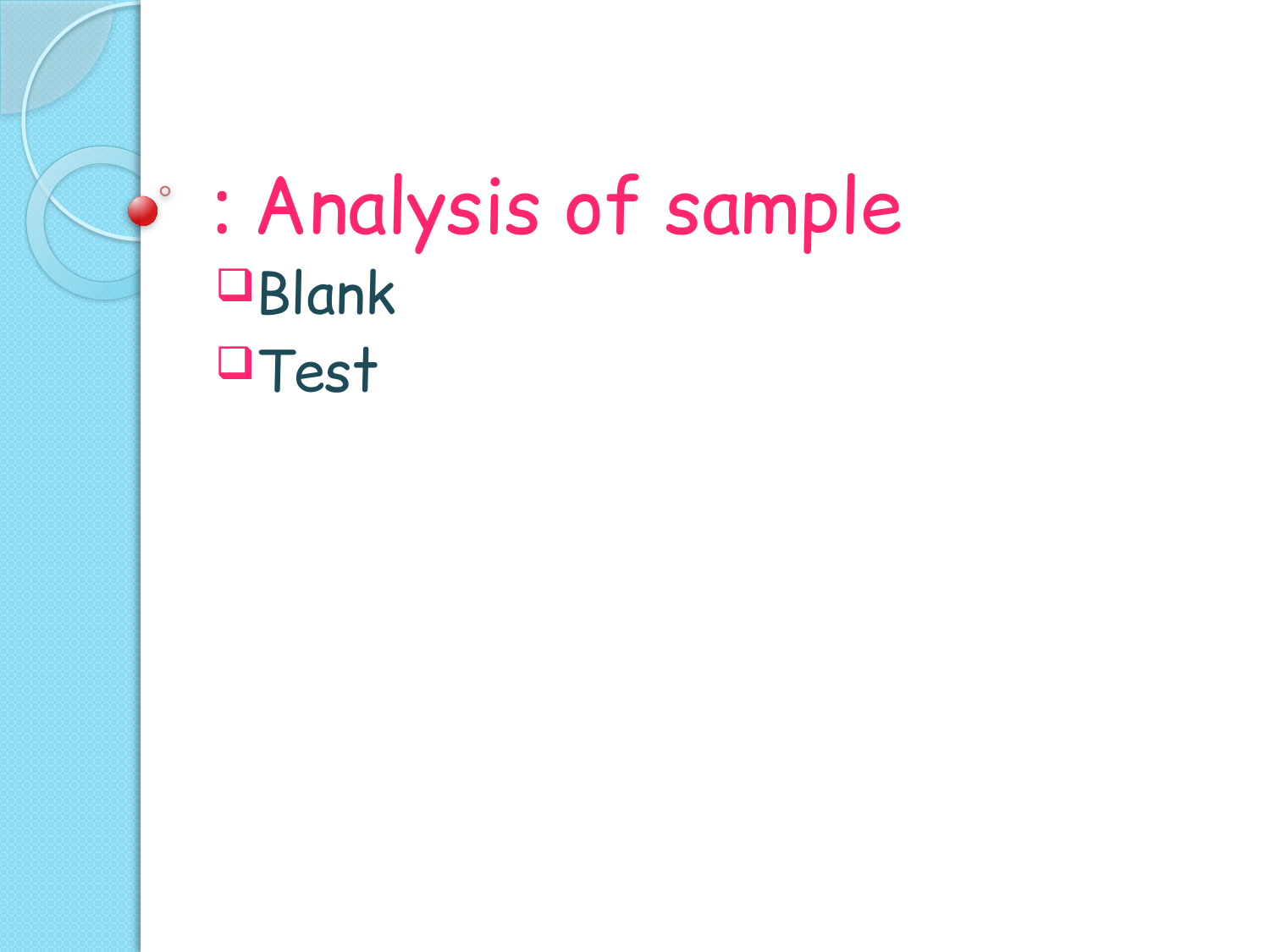

# Analysis of sample :
Blank
Test